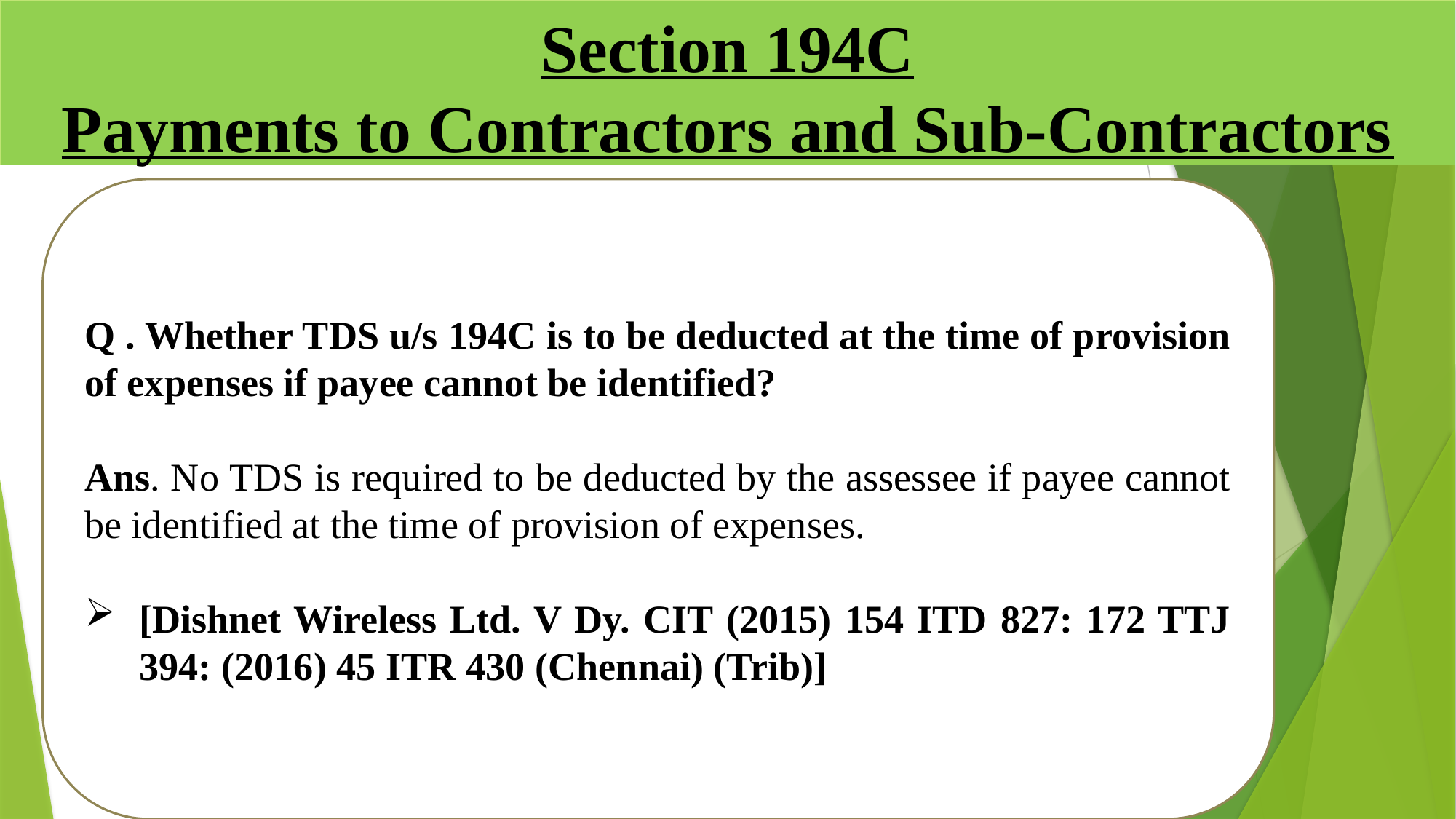

# Section 194C Payments to Contractors and Sub-Contractors
Q . Whether TDS u/s 194C is to be deducted at the time of provision of expenses if payee cannot be identified?

Ans. No TDS is required to be deducted by the assessee if payee cannot be identified at the time of provision of expenses.

[Dishnet Wireless Ltd. V Dy. CIT (2015) 154 ITD 827: 172 TTJ 394: (2016) 45 ITR 430 (Chennai) (Trib)]